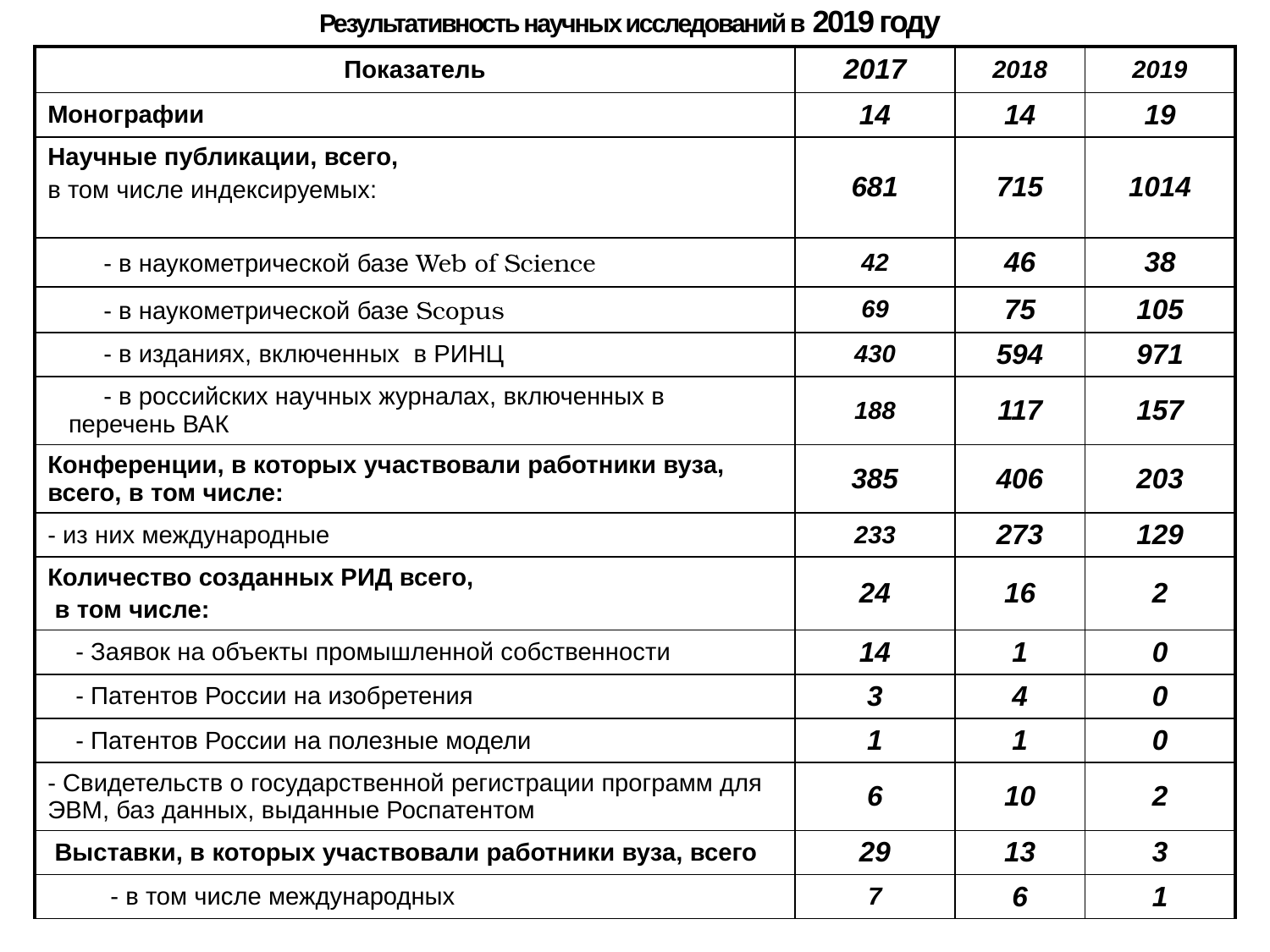

# Результативность научных исследований в 2019 году
| Показатель | 2017 | 2018 | 2019 |
| --- | --- | --- | --- |
| Монографии | 14 | 14 | 19 |
| Научные публикации, всего, в том числе индексируемых: | 681 | 715 | 1014 |
| - в наукометрической базе Web of Science | 42 | 46 | 38 |
| - в наукометрической базе Scopus | 69 | 75 | 105 |
| - в изданиях, включенных в РИНЦ | 430 | 594 | 971 |
| - в российских научных журналах, включенных в перечень ВАК | 188 | 117 | 157 |
| Конференции, в которых участвовали работники вуза, всего, в том числе: | 385 | 406 | 203 |
| - из них международные | 233 | 273 | 129 |
| Количество созданных РИД всего, в том числе: | 24 | 16 | 2 |
| - Заявок на объекты промышленной собственности | 14 | 1 | 0 |
| - Патентов России на изобретения | 3 | 4 | 0 |
| - Патентов России на полезные модели | 1 | 1 | 0 |
| - Свидетельств о государственной регистрации программ для ЭВМ, баз данных, выданные Роспатентом | 6 | 10 | 2 |
| Выставки, в которых участвовали работники вуза, всего | 29 | 13 | 3 |
| - в том числе международных | 7 | 6 | 1 |